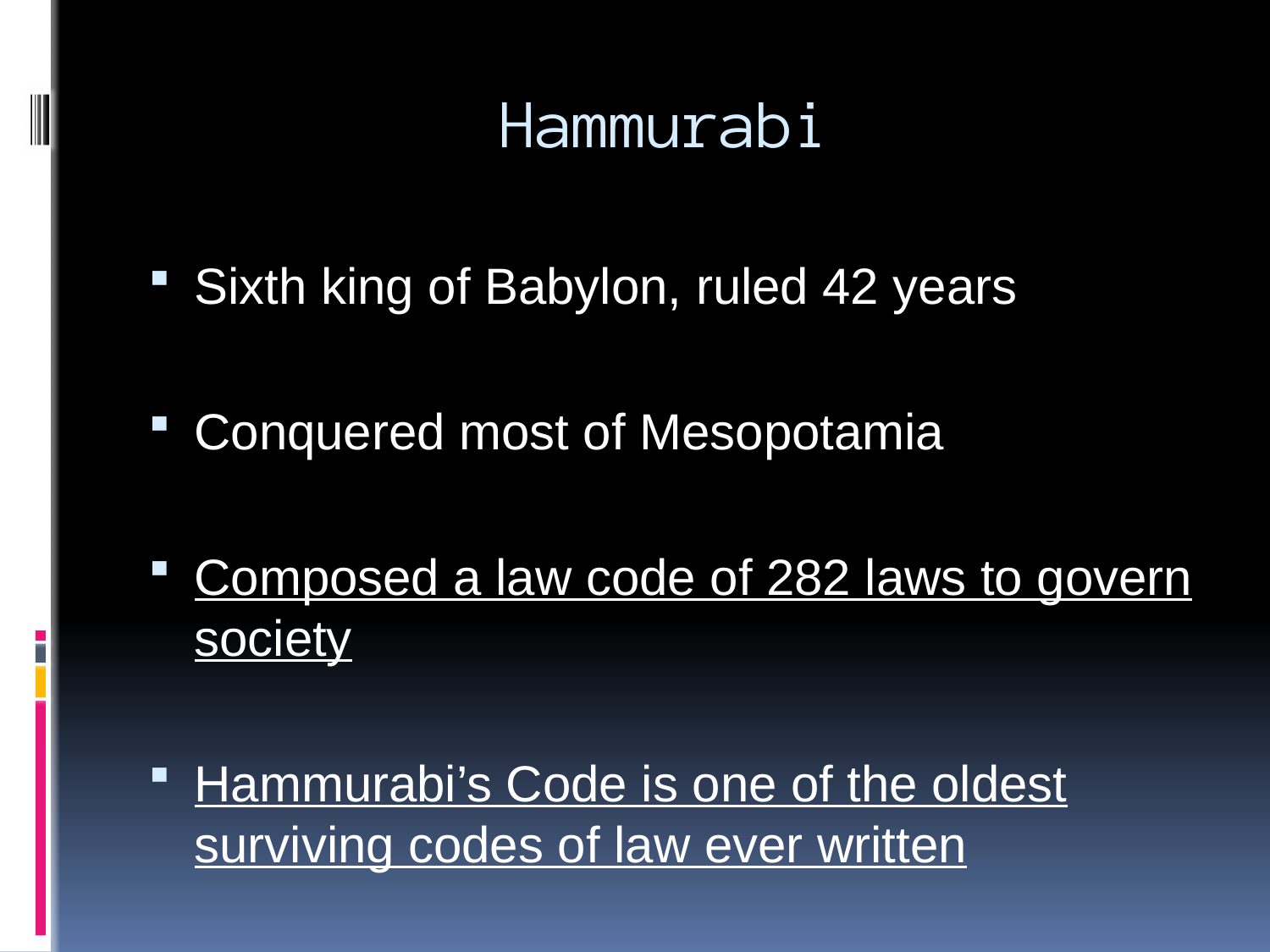

# Hammurabi
Sixth king of Babylon, ruled 42 years

Conquered most of Mesopotamia

Composed a law code of 282 laws to govern society

Hammurabi’s Code is one of the oldest surviving codes of law ever written